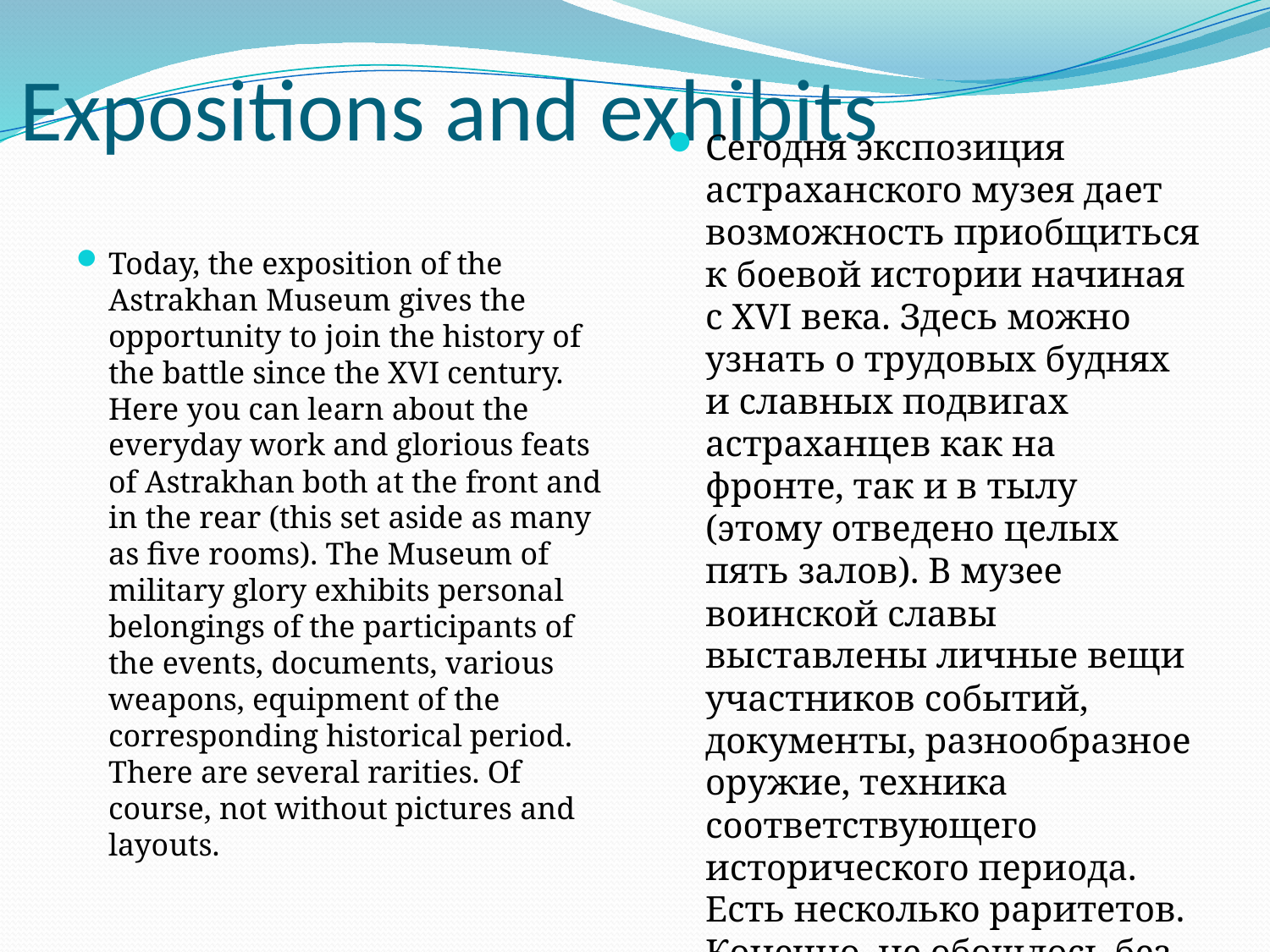

# Expositions and exhibits
Сегодня экспозиция астраханского музея дает возможность приобщиться к боевой истории начиная с XVI века. Здесь можно узнать о трудовых буднях и славных подвигах астраханцев как на фронте, так и в тылу (этому отведено целых пять залов). В музее воинской славы выставлены личные вещи участников событий, документы, разнообразное оружие, техника соответствующего исторического периода. Есть несколько раритетов. Конечно, не обошлось без картин и макетов.
Today, the exposition of the Astrakhan Museum gives the opportunity to join the history of the battle since the XVI century. Here you can learn about the everyday work and glorious feats of Astrakhan both at the front and in the rear (this set aside as many as five rooms). The Museum of military glory exhibits personal belongings of the participants of the events, documents, various weapons, equipment of the corresponding historical period. There are several rarities. Of course, not without pictures and layouts.